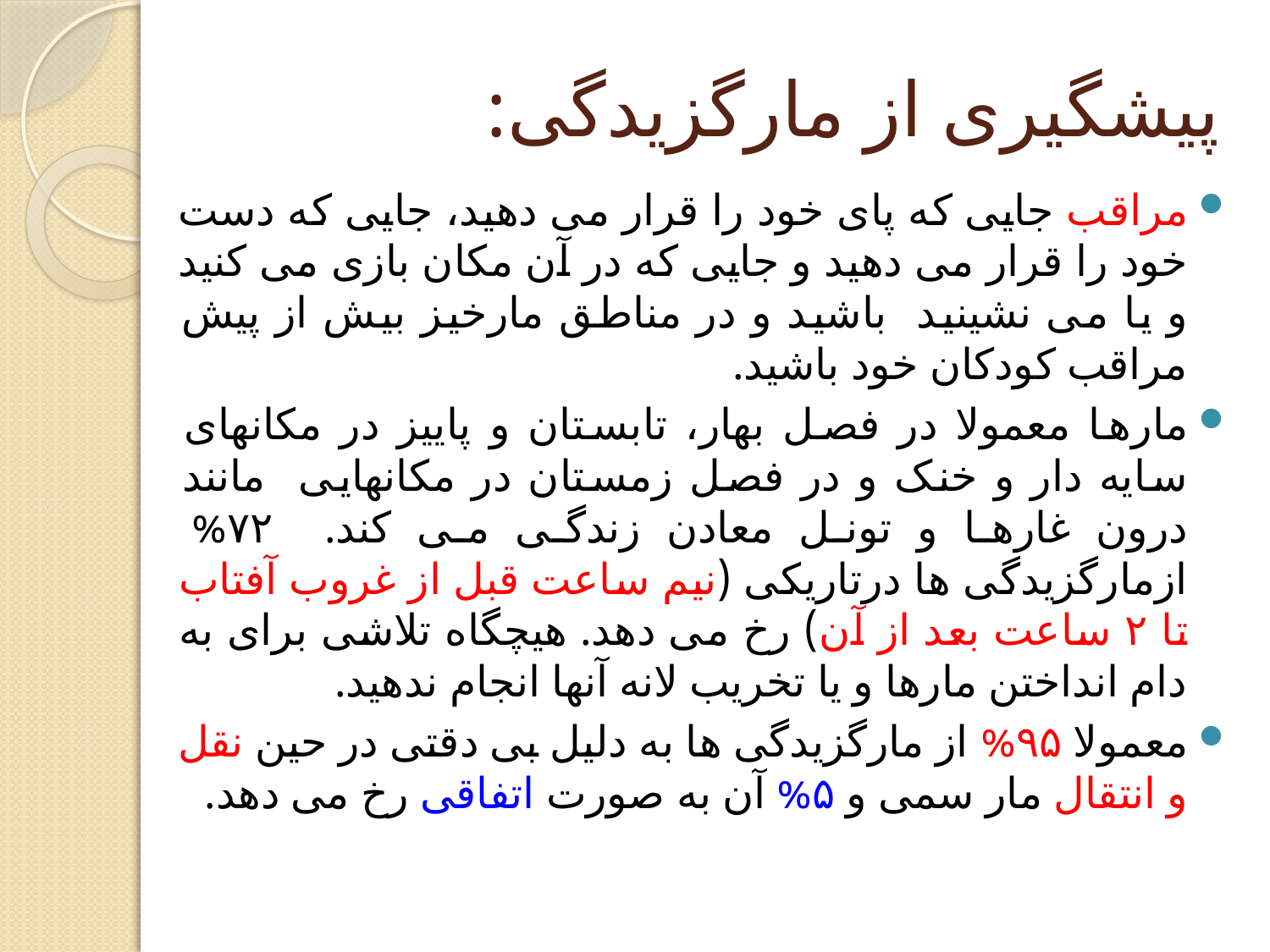

# پیشگیری از مارگزیدگی:
مراقب جایی که پای خود را قرار می دهید، جایی که دست خود را قرار می دهید و جایی که در آن مکان بازی می کنید و یا می نشینید  باشید و در مناطق مارخیز بیش از پیش مراقب کودکان خود باشید.
مارها معمولا در فصل بهار، تابستان و پاییز در مکانهای سایه دار و خنک و در فصل زمستان در مکانهایی  مانند درون غارها و تونل معادن زندگی می کند.  ۷۲% ازمارگزیدگی ها درتاریکی (نیم ساعت قبل از غروب آفتاب تا ۲ ساعت بعد از آن) رخ می دهد. هیچگاه تلاشی برای به دام انداختن مارها و یا تخریب لانه آنها انجام ندهید.
معمولا ۹۵% از مارگزیدگی ها به دلیل بی دقتی در حین نقل و انتقال مار سمی و ۵% آن به صورت اتفاقی رخ می دهد.